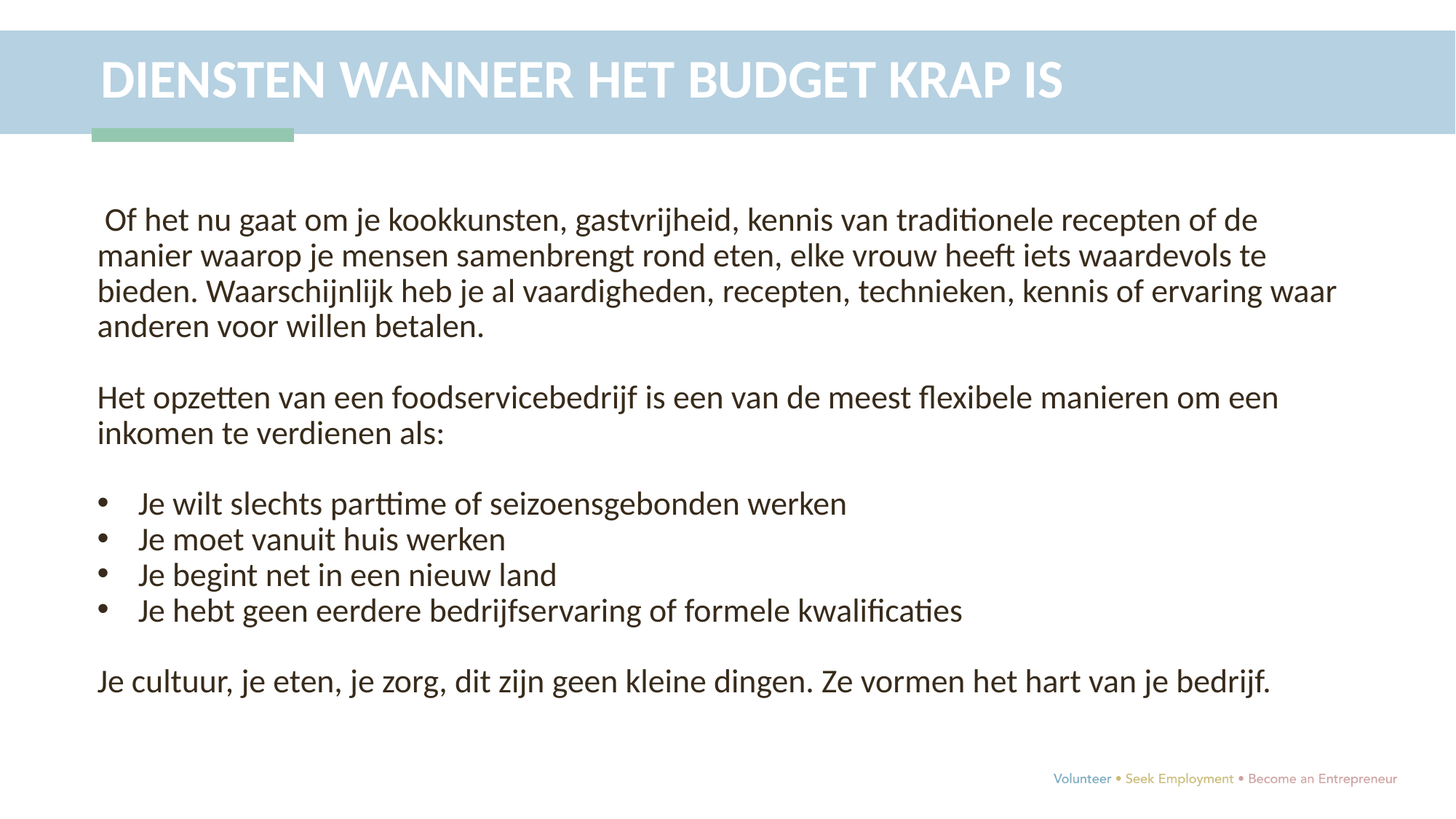

DIENSTEN WANNEER HET BUDGET KRAP IS
 Of het nu gaat om je kookkunsten, gastvrijheid, kennis van traditionele recepten of de manier waarop je mensen samenbrengt rond eten, elke vrouw heeft iets waardevols te bieden. Waarschijnlijk heb je al vaardigheden, recepten, technieken, kennis of ervaring waar anderen voor willen betalen.

Het opzetten van een foodservicebedrijf is een van de meest flexibele manieren om een inkomen te verdienen als:

Je wilt slechts parttime of seizoensgebonden werken
Je moet vanuit huis werken
Je begint net in een nieuw land
Je hebt geen eerdere bedrijfservaring of formele kwalificaties

Je cultuur, je eten, je zorg, dit zijn geen kleine dingen. Ze vormen het hart van je bedrijf.